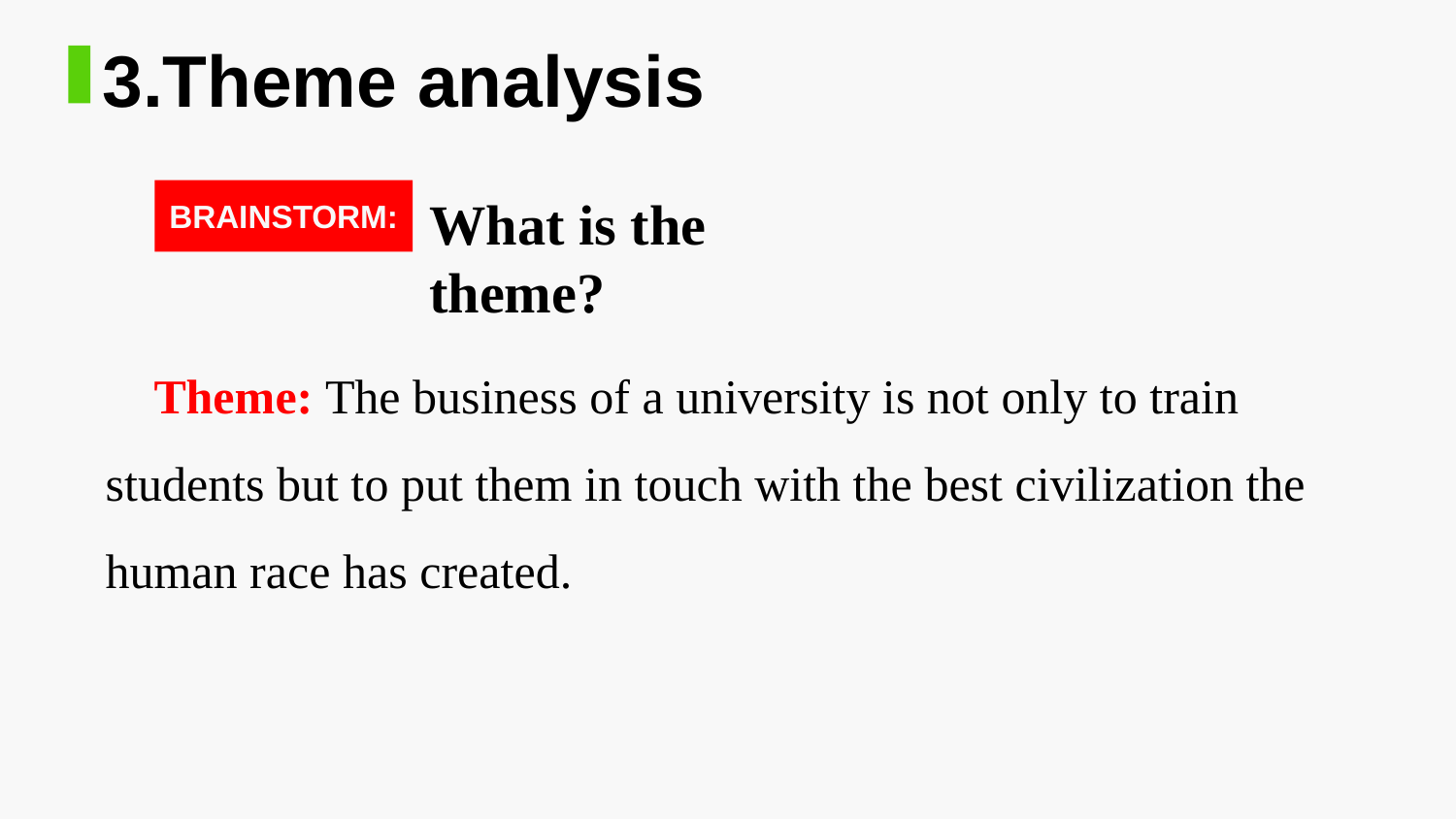

3.Theme analysis

BRAINSTORM:
What is the theme?
    Theme: The business of a university is not only to train students but to put them in touch with the best civilization the human race has created.